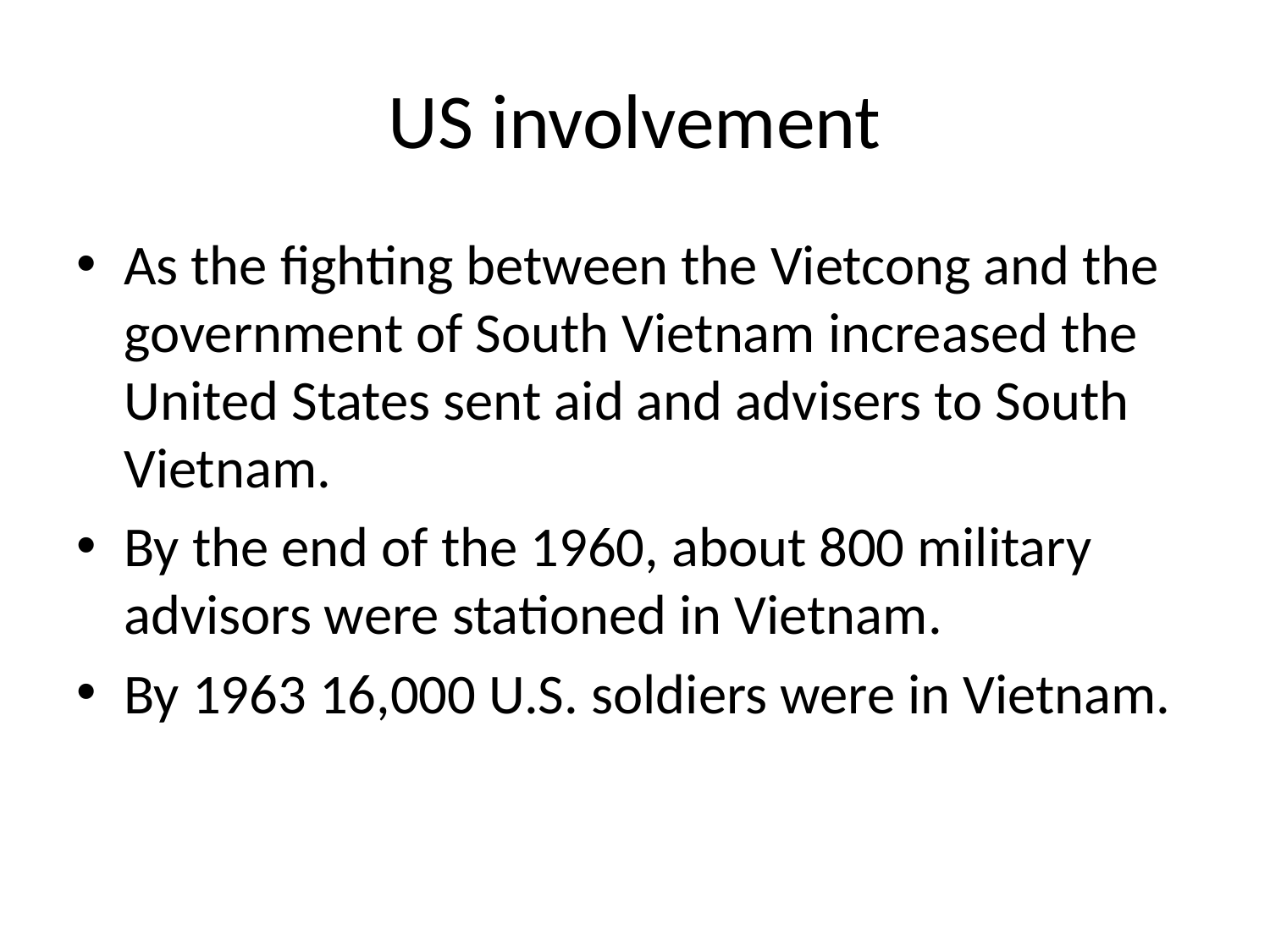

# US involvement
As the fighting between the Vietcong and the government of South Vietnam increased the United States sent aid and advisers to South Vietnam.
By the end of the 1960, about 800 military advisors were stationed in Vietnam.
By 1963 16,000 U.S. soldiers were in Vietnam.